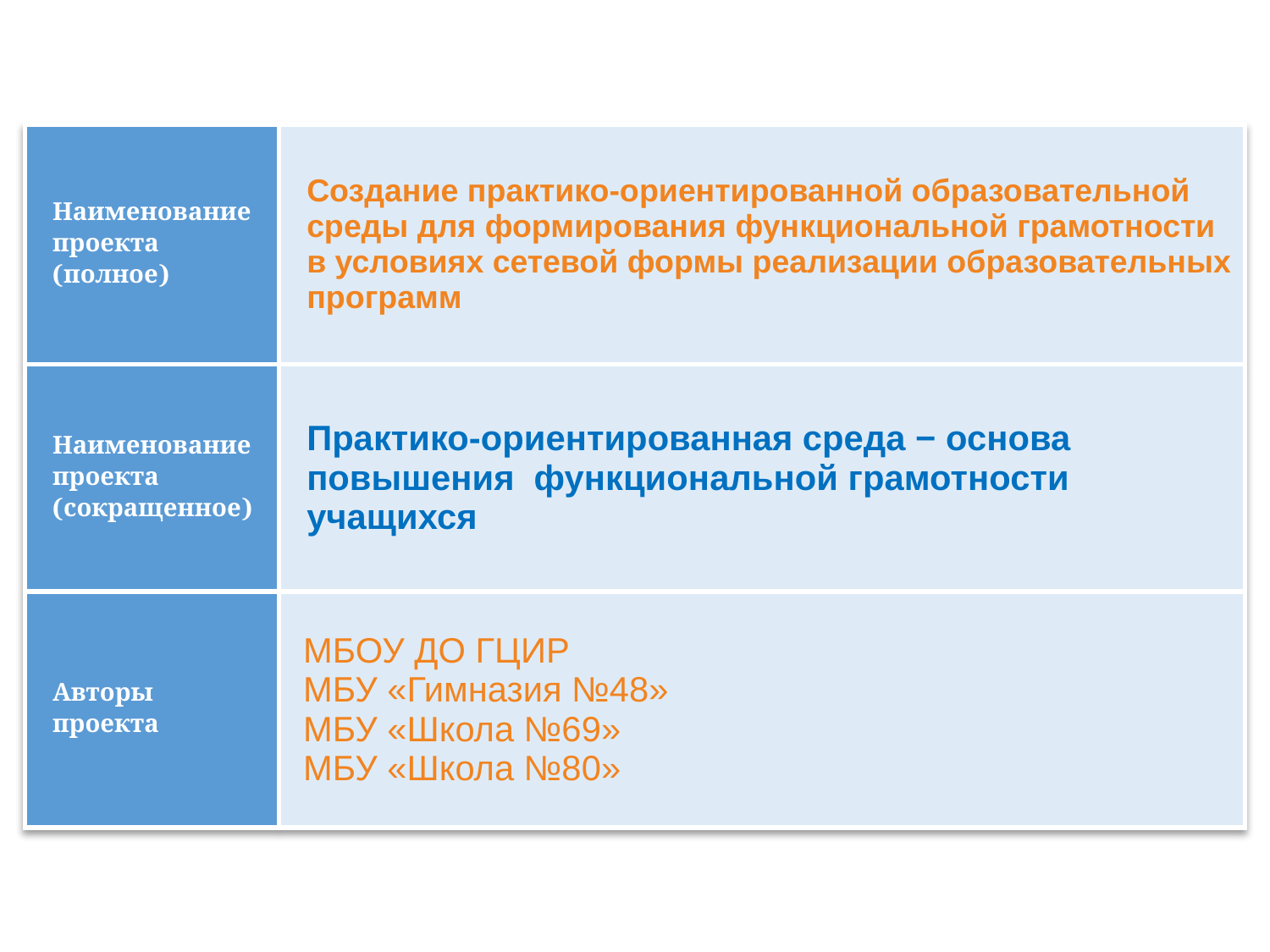

| Наименование проекта (полное) | Создание практико-ориентированной образовательной среды для формирования функциональной грамотности в условиях сетевой формы реализации образовательных программ |
| --- | --- |
| Наименование проекта (сокращенное) | Практико-ориентированная среда − основа повышения функциональной грамотности учащихся |
| Авторы проекта | МБОУ ДО ГЦИР МБУ «Гимназия №48» МБУ «Школа №69» МБУ «Школа №80» |
# КЛА